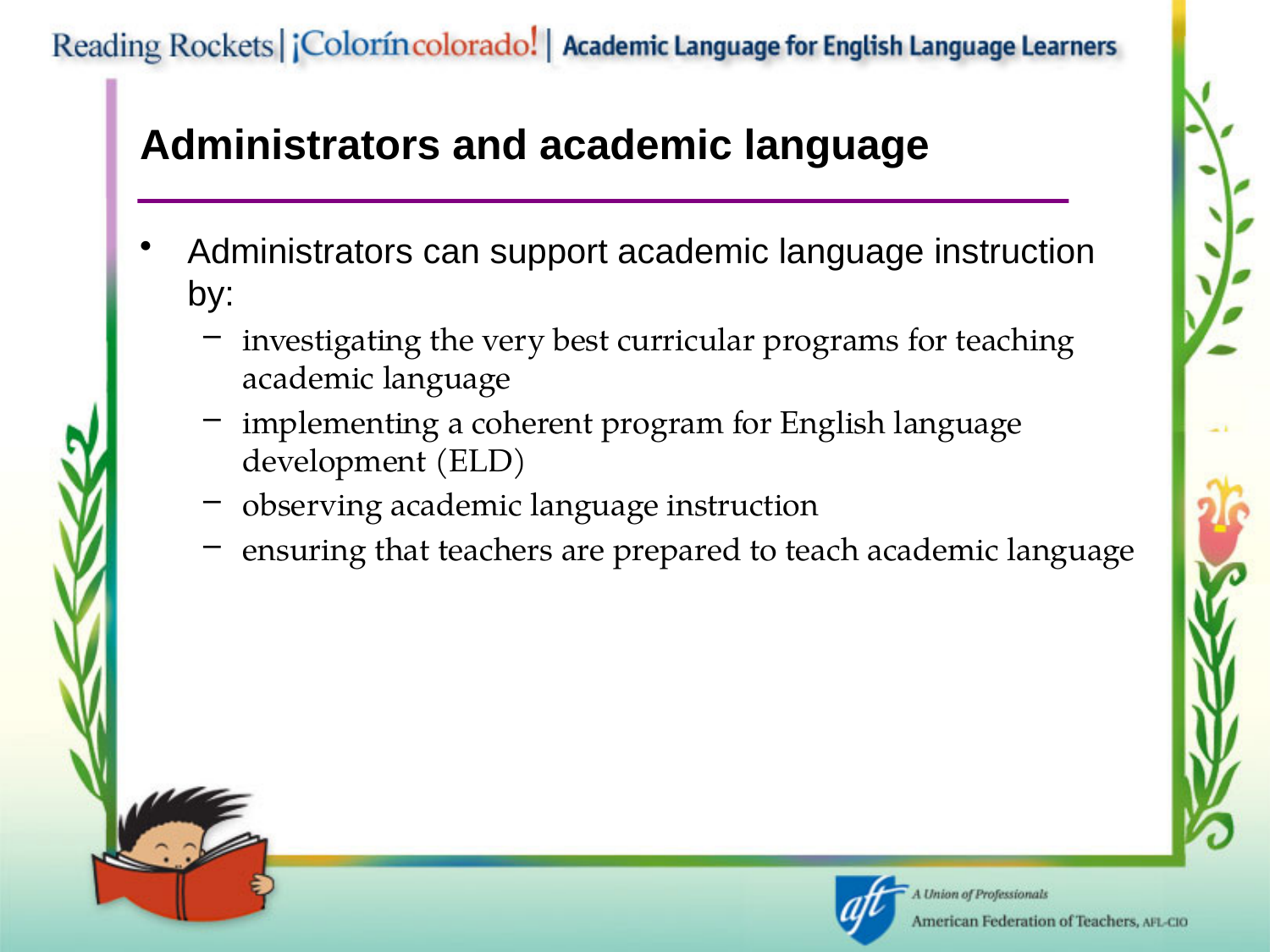

# Administrators and academic language
Administrators can support academic language instruction by:
investigating the very best curricular programs for teaching academic language
implementing a coherent program for English language development (ELD)
observing academic language instruction
ensuring that teachers are prepared to teach academic language